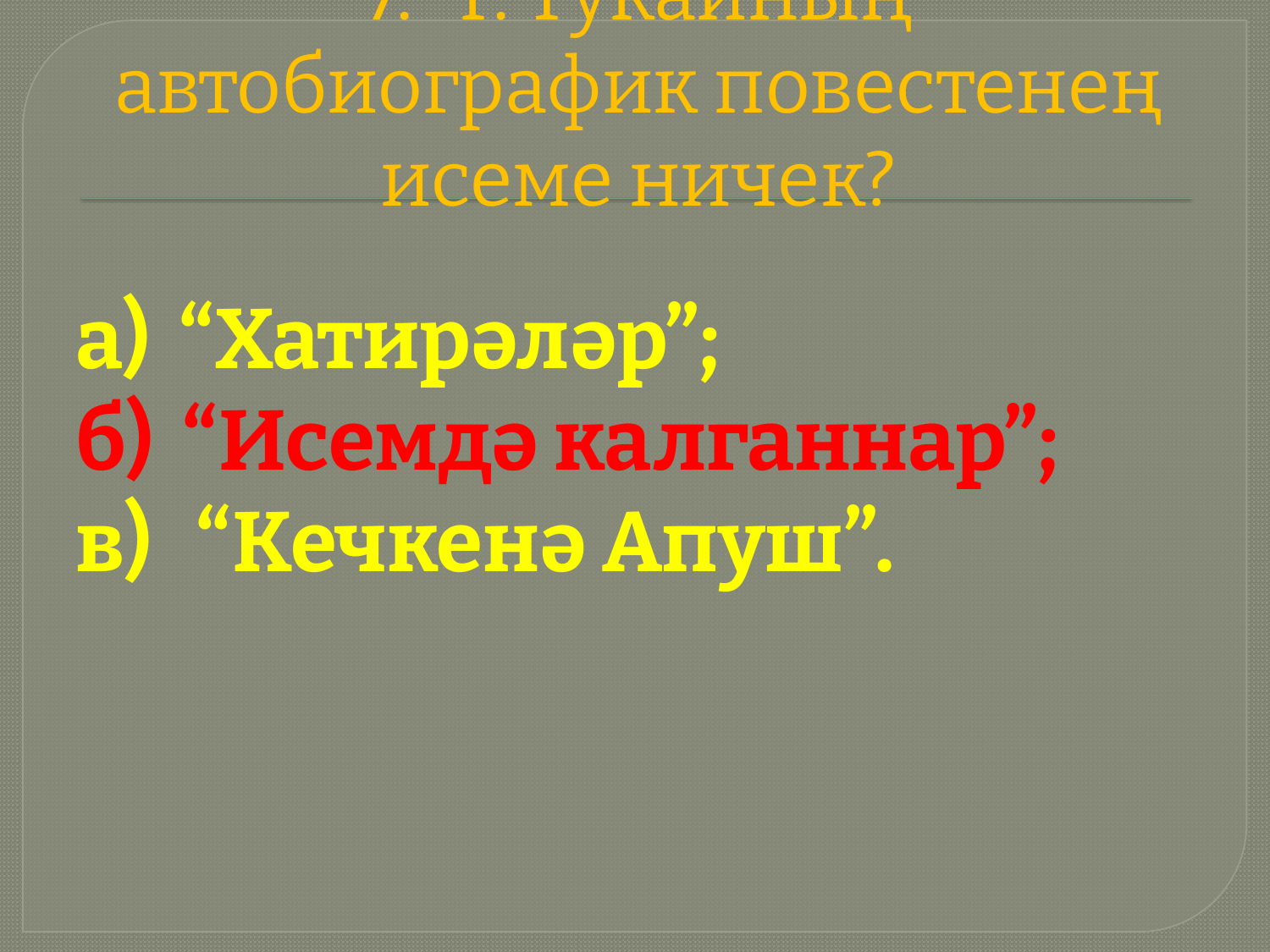

# 7.   Г. Тукайның автобиографик повестенең исеме ничек?
а)  “Хатирәләр”;
б)  “Исемдә калганнар”;
в)   “Кечкенә Апуш”.